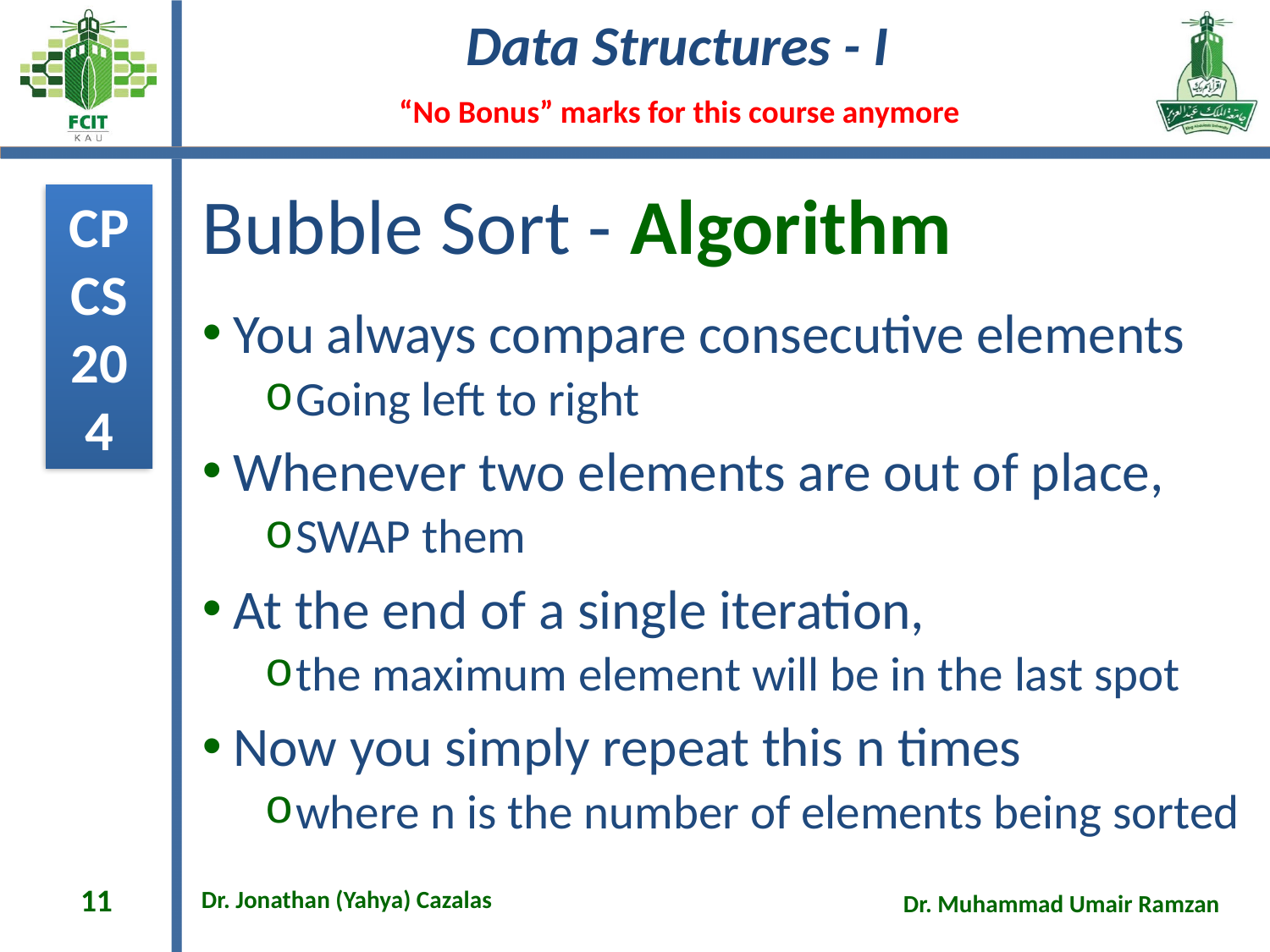

# Bubble Sort - Algorithm
You always compare consecutive elements
Going left to right
Whenever two elements are out of place,
SWAP them
At the end of a single iteration,
the maximum element will be in the last spot
Now you simply repeat this n times
where n is the number of elements being sorted

11